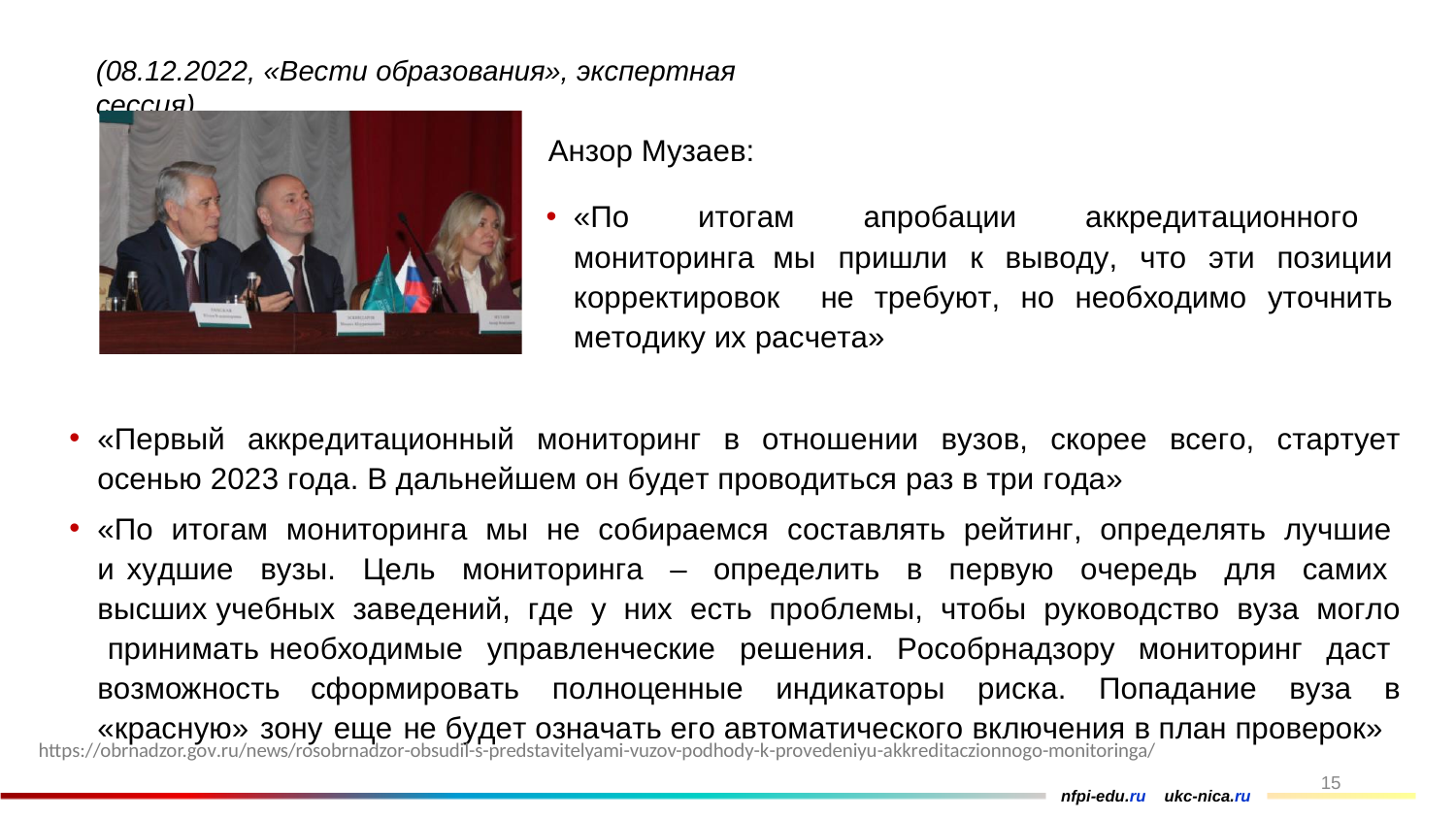

(08.12.2022, «Вести образования», экспертная сессия)

Анзор Музаев:
«По  итогам  апробации  аккредитационного  мониторинга мы пришли к выводу, что эти позиции корректировок  не требуют, но необходимо уточнить методику их расчета»

«Первый аккредитационный мониторинг в отношении вузов, скорее всего, стартует осенью 2023 года. В дальнейшем он будет проводиться раз в три года»
«По  итогам  мониторинга  мы  не  собираемся  составлять  рейтинг,  определять  лучшие  и худшие  вузы.  Цель  мониторинга  –  определить  в  первую  очередь  для  самих  высших учебных  заведений,  где  у  них  есть  проблемы,  чтобы  руководство  вуза  могло  принимать необходимые  управленческие  решения.  Рособрнадзору  мониторинг  даст  возможность сформировать полноценные индикаторы риска. Попадание вуза в «красную» зону еще не будет означать его автоматического включения в план проверок»
https://obrnadzor.gov.ru/news/rosobrnadzor-obsudil-s-predstavitelyami-vuzov-podhody-k-provedeniyu-akkreditaczionnogo-monitoringa/
15
nfpi-edu.ru    ukc-nica.ru